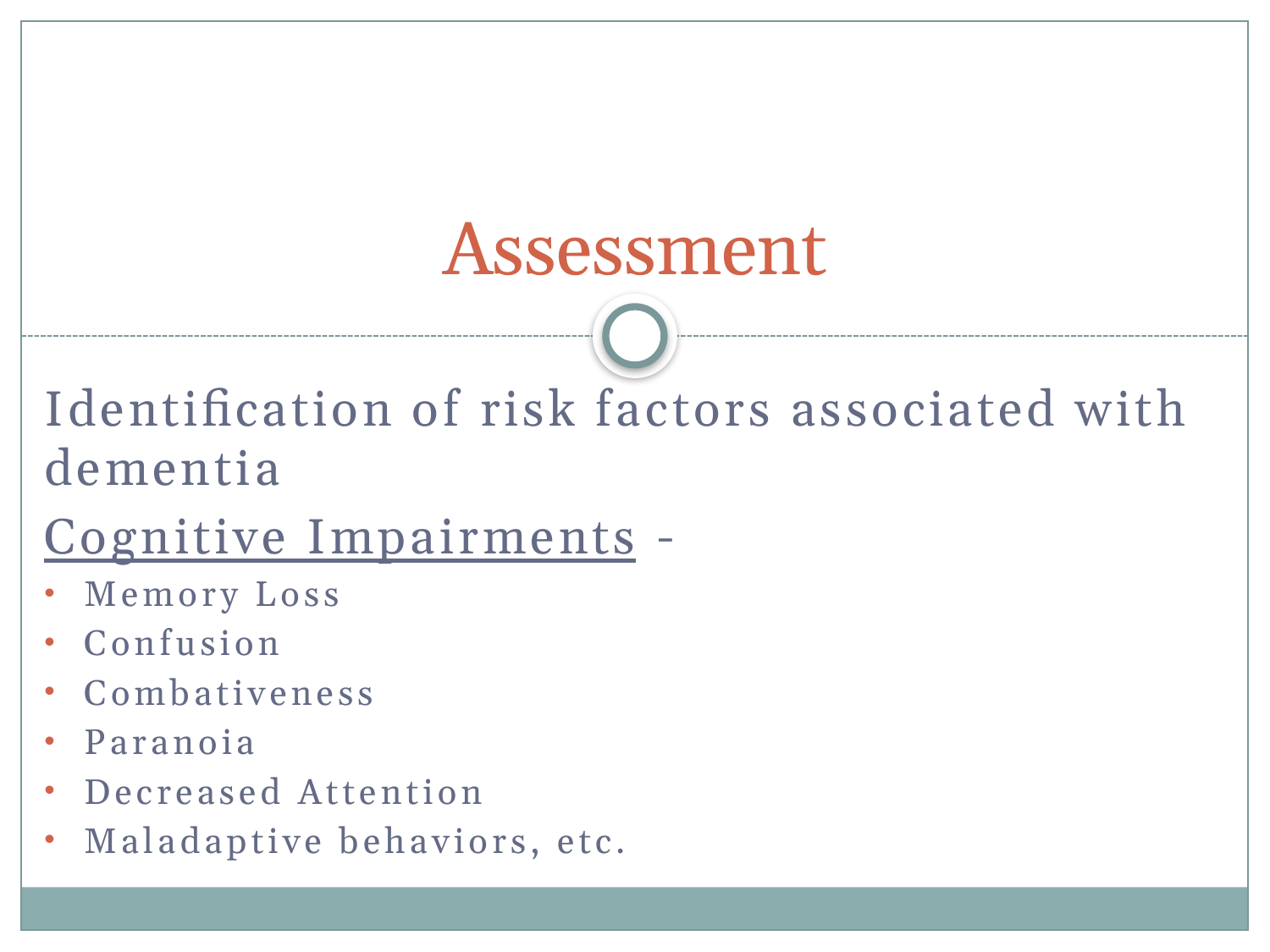

# Assessment
Identification of risk factors associated with dementia
Cognitive Impairments -
Memory Loss
Confusion
Combativeness
Paranoia
Decreased Attention
Maladaptive behaviors, etc.